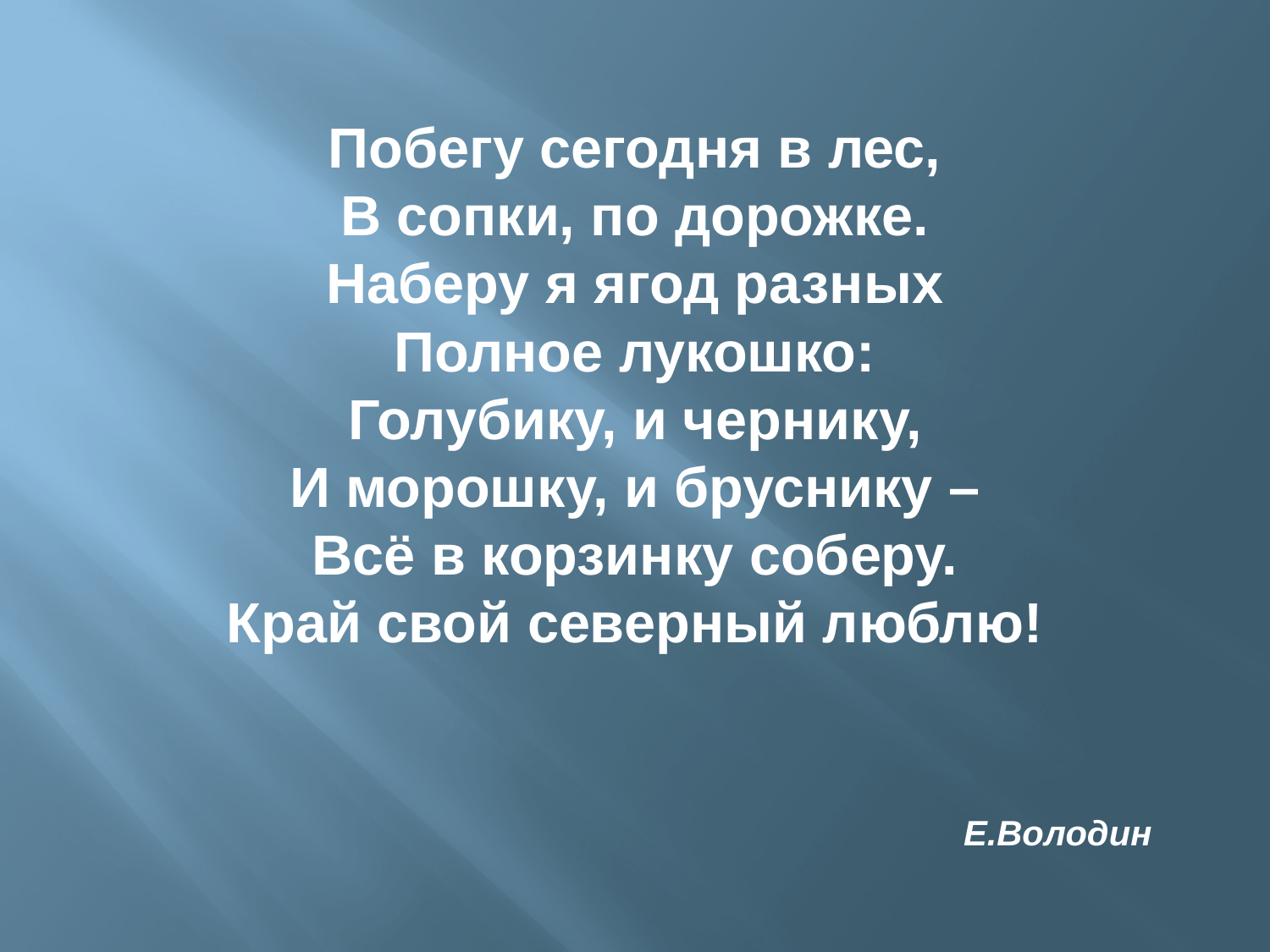

# Побегу сегодня в лес, В сопки, по дорожке. Наберу я ягод разных Полное лукошко: Голубику, и чернику, И морошку, и бруснику – Всё в корзинку соберу. Край свой северный люблю! Е.Володин